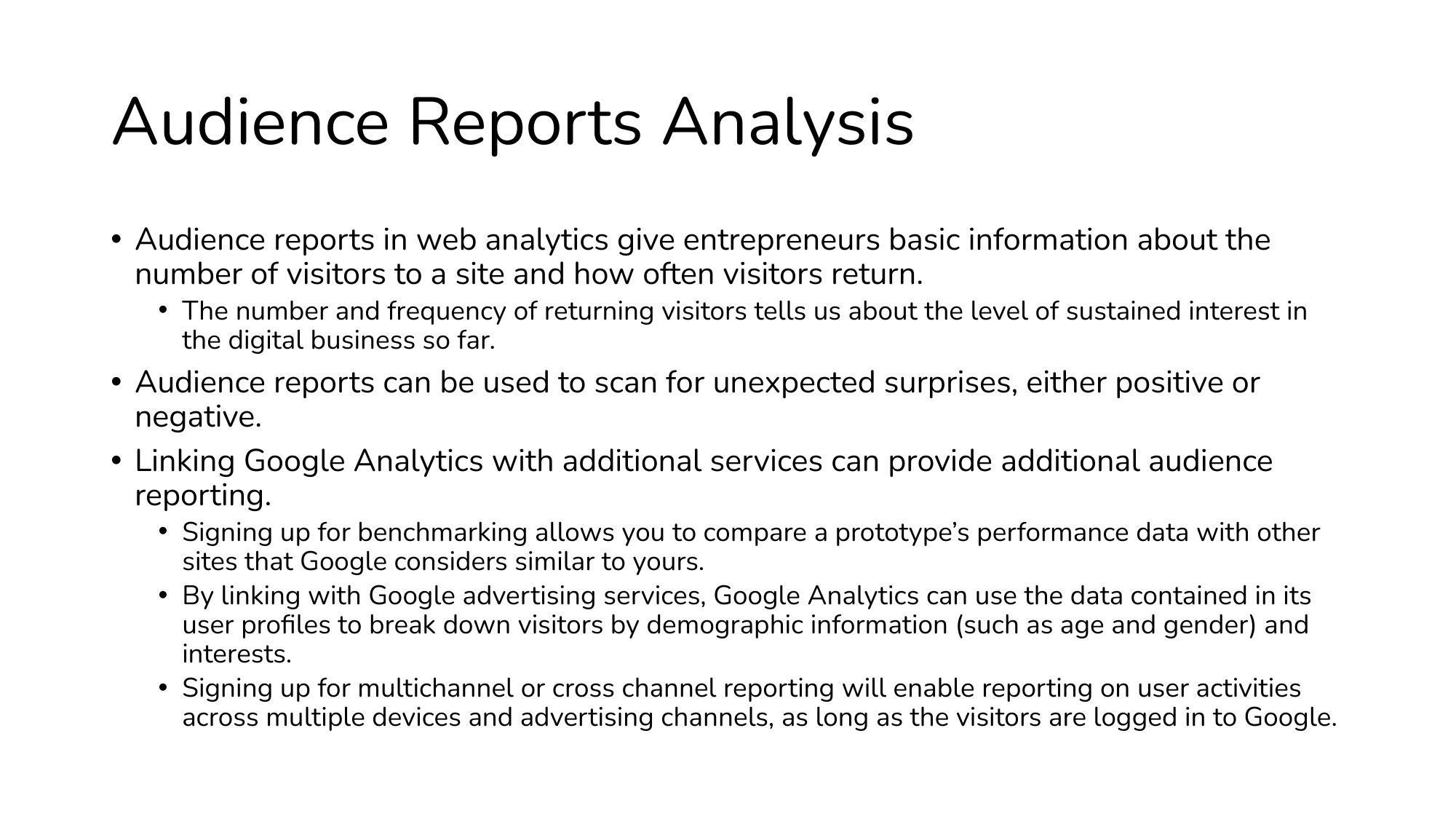

# Audience Reports Analysis
Audience reports in web analytics give entrepreneurs basic information about the number of visitors to a site and how often visitors return.
The number and frequency of returning visitors tells us about the level of sustained interest in the digital business so far.
Audience reports can be used to scan for unexpected surprises, either positive or negative.
Linking Google Analytics with additional services can provide additional audience reporting.
Signing up for benchmarking allows you to compare a prototype’s performance data with other sites that Google considers similar to yours.
By linking with Google advertising services, Google Analytics can use the data contained in its user profiles to break down visitors by demographic information (such as age and gender) and interests.
Signing up for multichannel or cross channel reporting will enable reporting on user activities across multiple devices and advertising channels, as long as the visitors are logged in to Google.